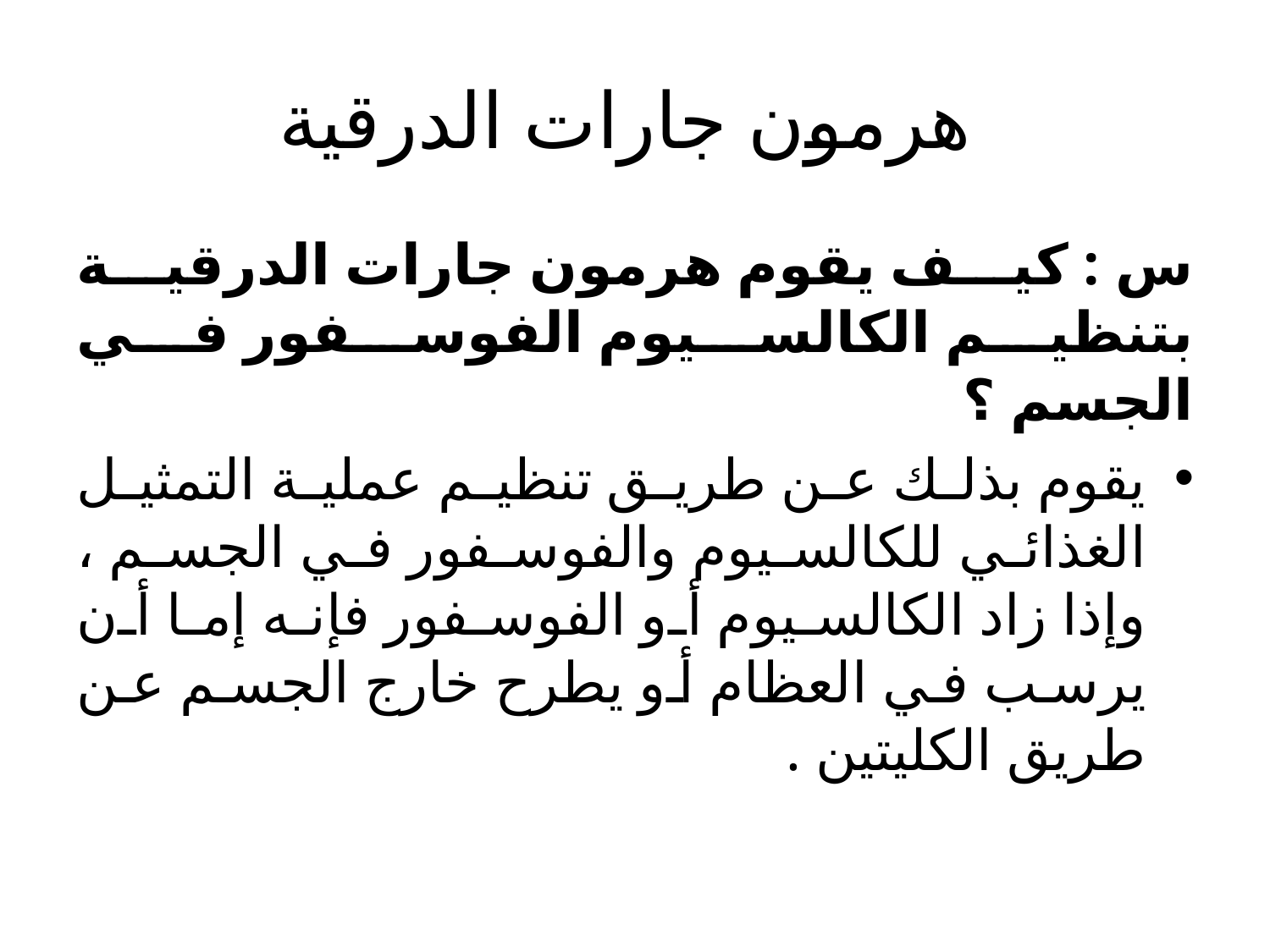

# هرمون جارات الدرقية
س : كيف يقوم هرمون جارات الدرقية بتنظيم الكالسيوم الفوسفور في الجسم ؟
يقوم بذلك عن طريق تنظيم عملية التمثيل الغذائي للكالسيوم والفوسفور في الجسم ، وإذا زاد الكالسيوم أو الفوسفور فإنه إما أن يرسب في العظام أو يطرح خارج الجسم عن طريق الكليتين .